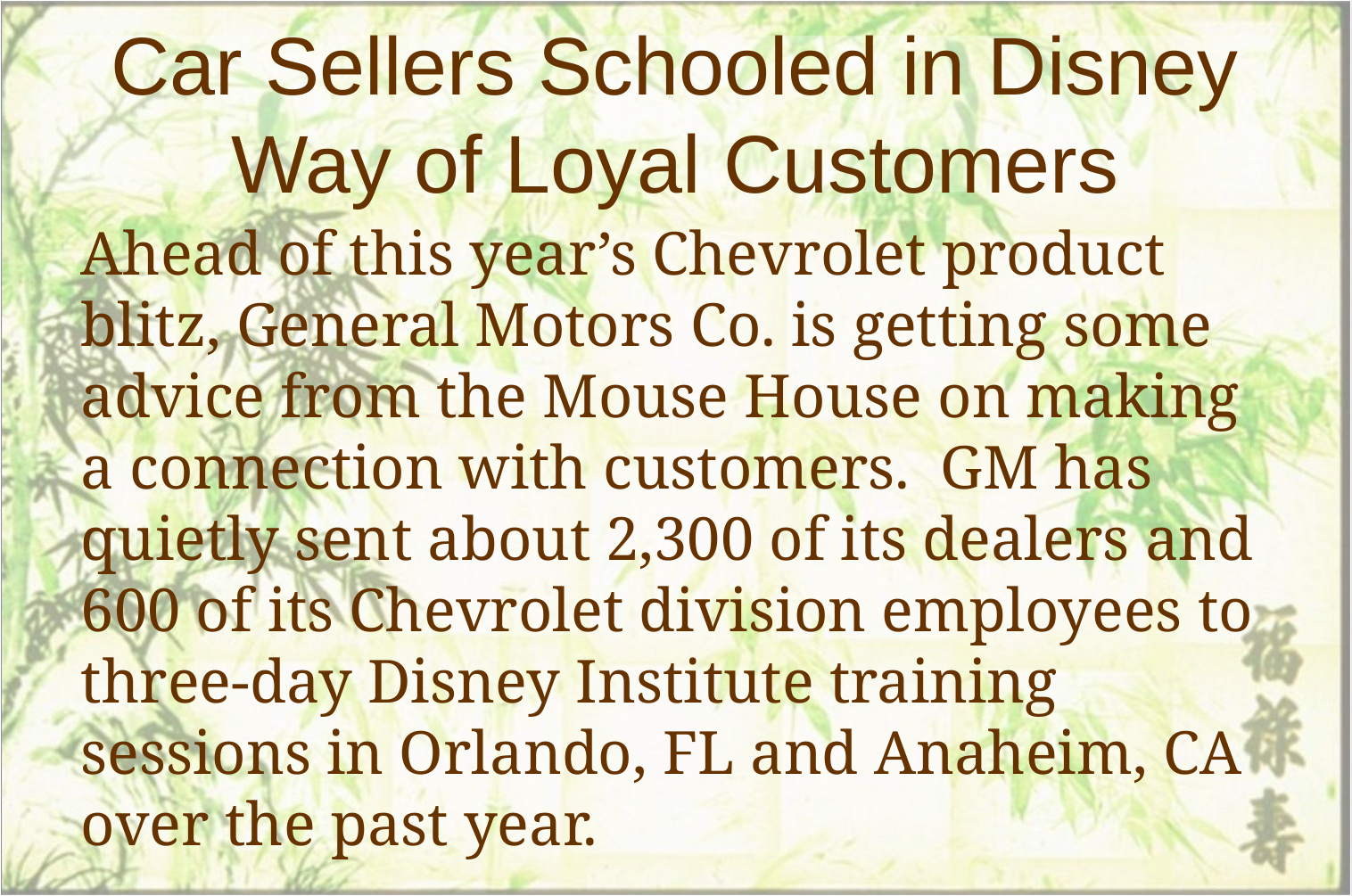

# Car Sellers Schooled in Disney Way of Loyal Customers
Ahead of this year’s Chevrolet product blitz, General Motors Co. is getting some advice from the Mouse House on making a connection with customers.  GM has quietly sent about 2,300 of its dealers and 600 of its Chevrolet division employees to three-day Disney Institute training sessions in Orlando, FL and Anaheim, CA over the past year.